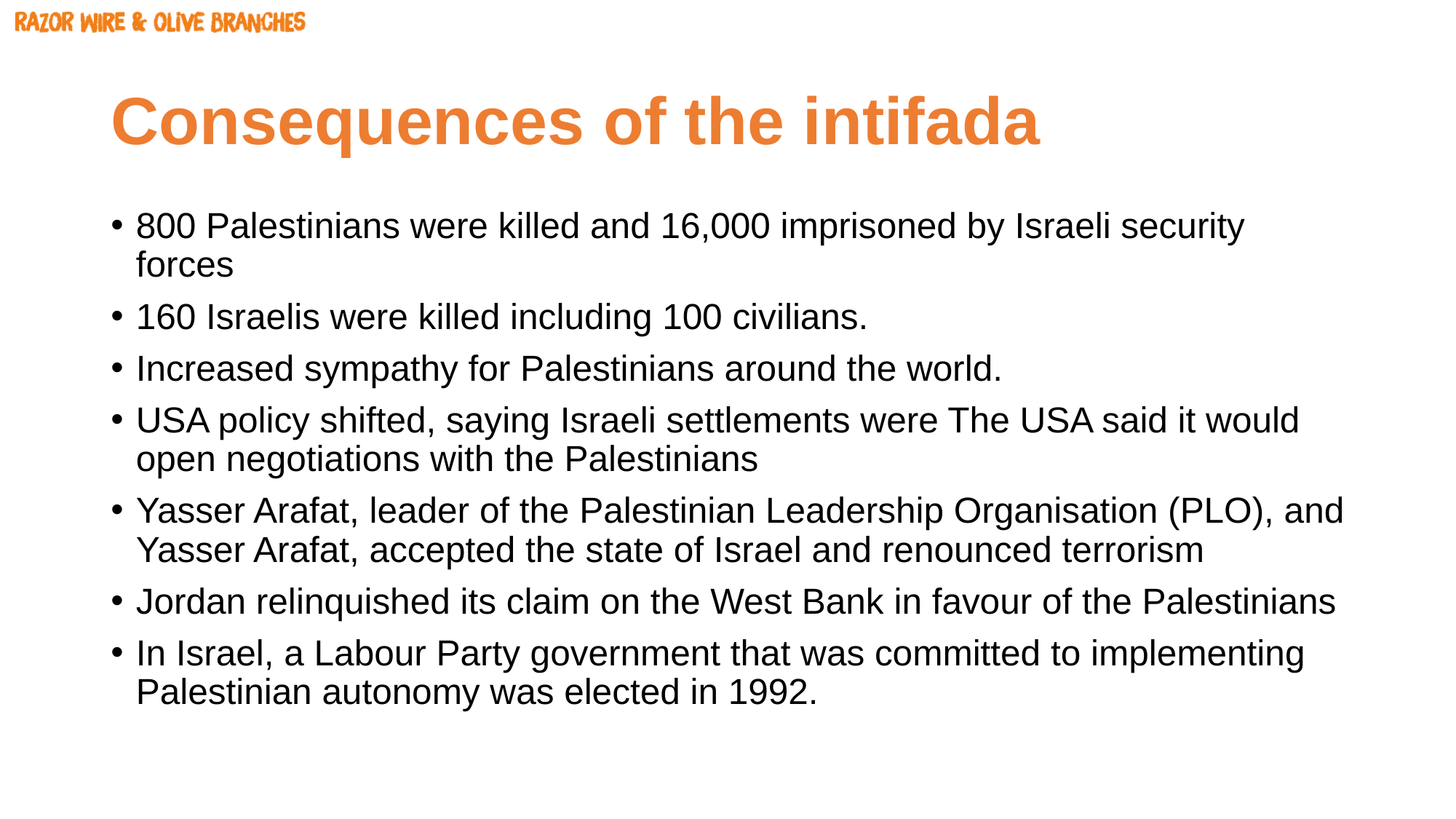

# Consequences of the intifada
800 Palestinians were killed and 16,000 imprisoned by Israeli security forces
160 Israelis were killed including 100 civilians.
Increased sympathy for Palestinians around the world.
USA policy shifted, saying Israeli settlements were The USA said it would open negotiations with the Palestinians
Yasser Arafat, leader of the Palestinian Leadership Organisation (PLO), and Yasser Arafat, accepted the state of Israel and renounced terrorism
Jordan relinquished its claim on the West Bank in favour of the Palestinians
In Israel, a Labour Party government that was committed to implementing Palestinian autonomy was elected in 1992.